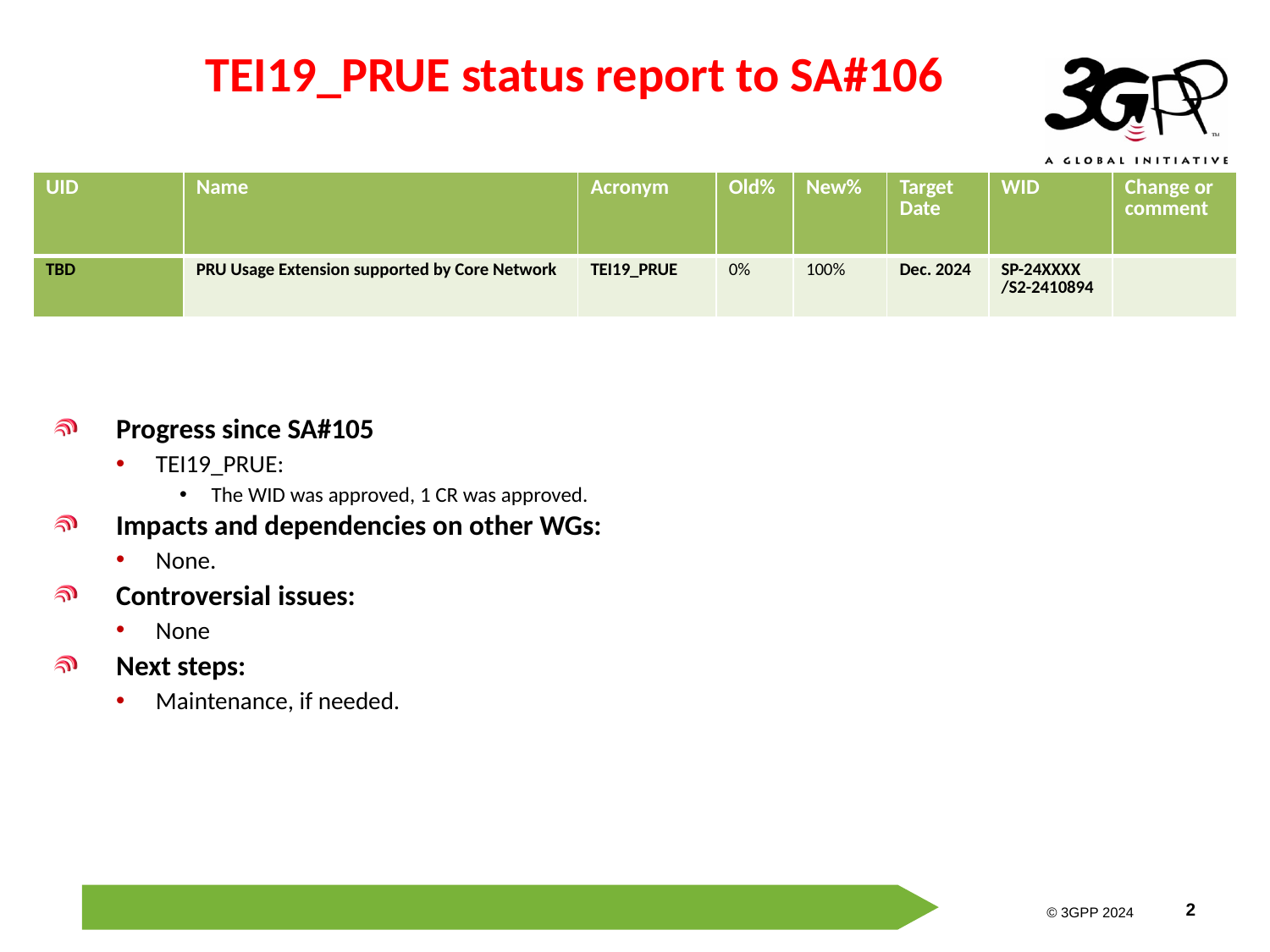

TEI19_PRUE status report to SA#106
| UID | Name | Acronym | Old% | New% | Target Date | WID | Change or comment |
| --- | --- | --- | --- | --- | --- | --- | --- |
| TBD | PRU Usage Extension supported by Core Network | TEI19\_PRUE | 0% | 100% | Dec. 2024 | SP-24XXXX /S2-2410894 |  |
Progress since SA#105
TEI19_PRUE:
The WID was approved, 1 CR was approved.
Impacts and dependencies on other WGs:
None.
Controversial issues:
None
Next steps:
Maintenance, if needed.